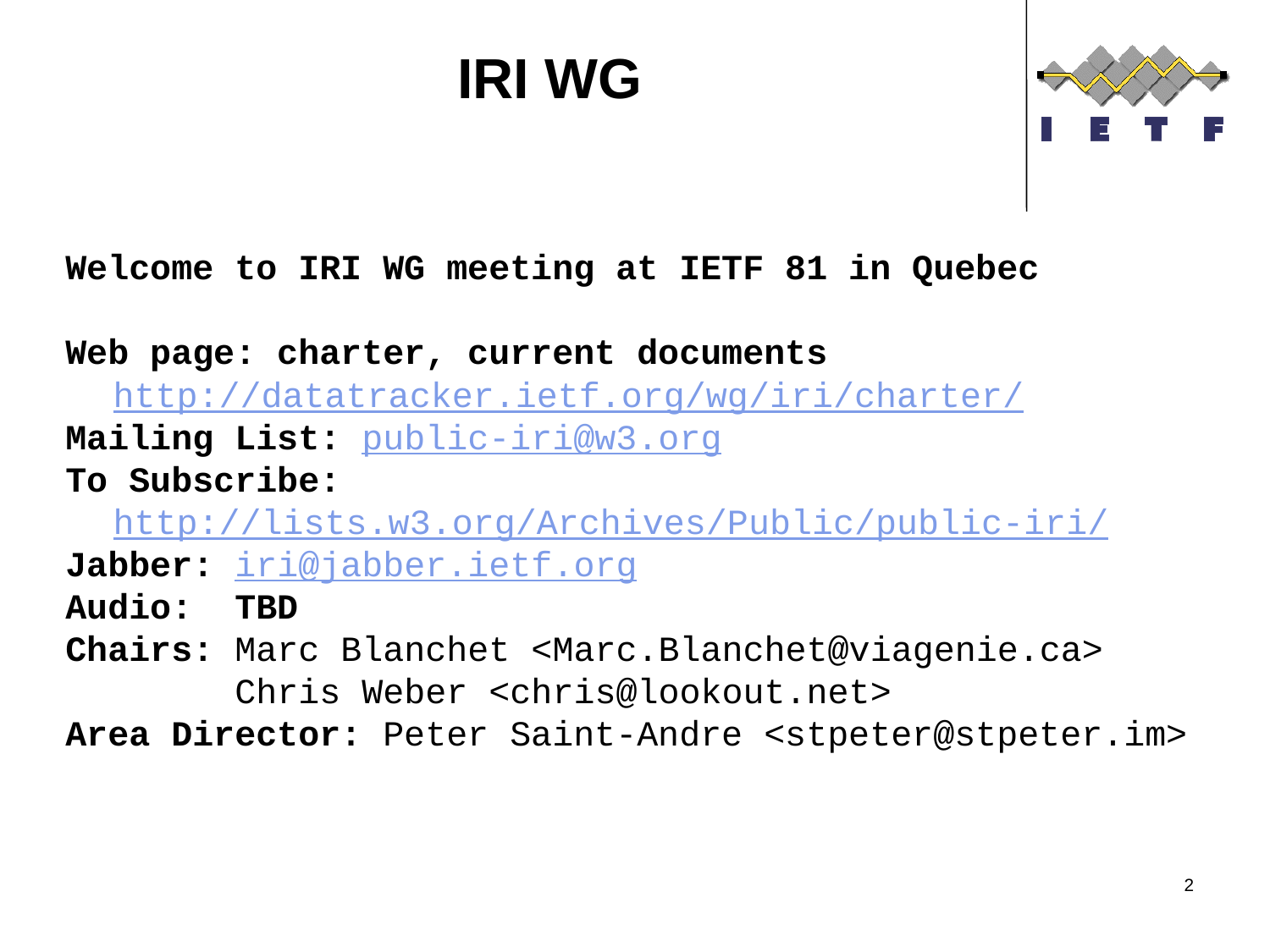

IRI WG

Welcome to IRI WG meeting at IETF 81 in Quebec
Web page: charter, current documents
http://datatracker.ietf.org/wg/iri/charter/
Mailing List: public-iri@w3.org
To Subscribe: http://lists.w3.org/Archives/Public/public-iri/
Jabber: iri@jabber.ietf.org
Audio:  TBD
Chairs: Marc Blanchet <Marc.Blanchet@viagenie.ca>
        Chris Weber <chris@lookout.net>
Area Director: Peter Saint-Andre <stpeter@stpeter.im>
2